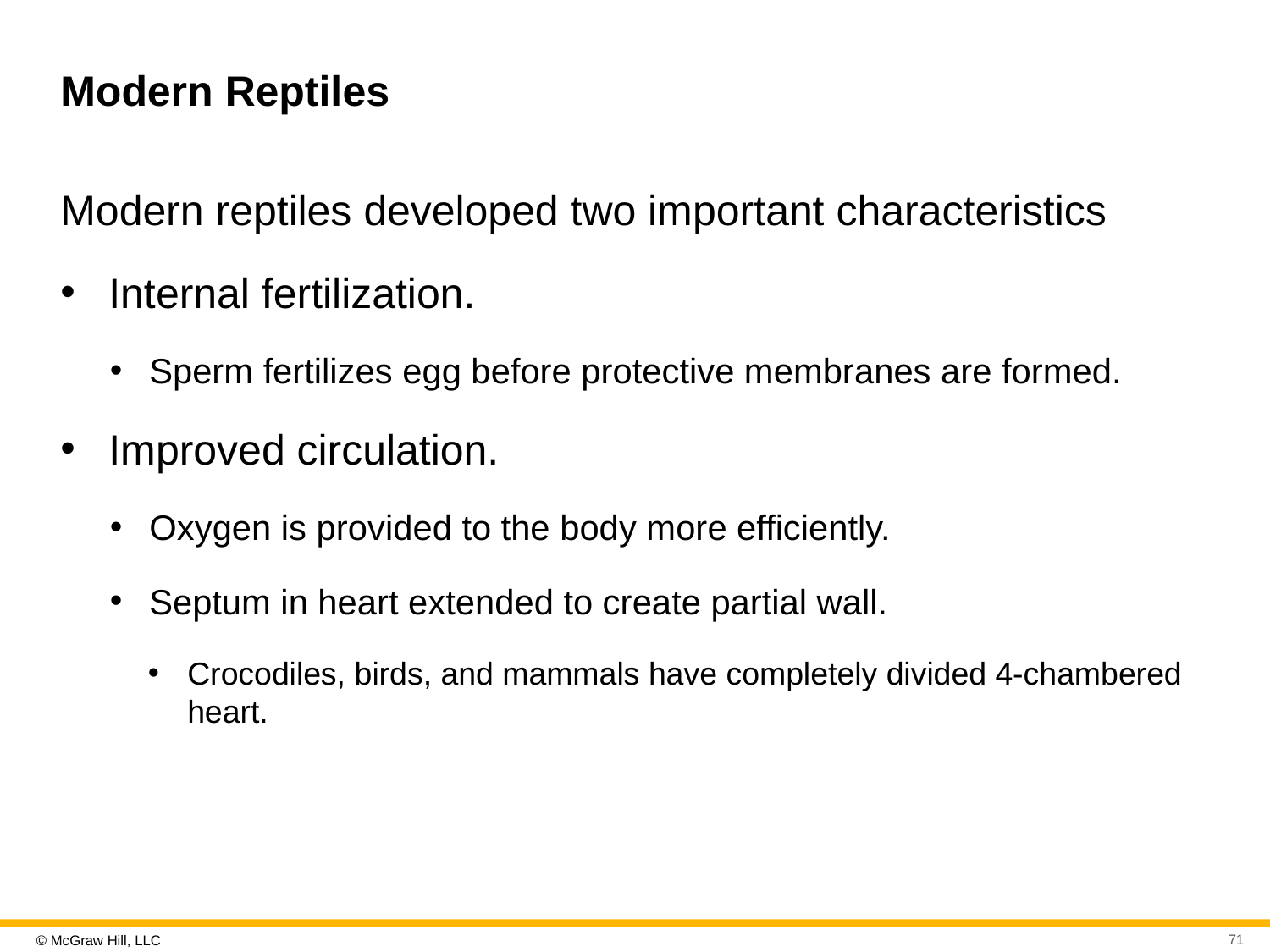

# Modern Reptiles
Modern reptiles developed two important characteristics
Internal fertilization.
Sperm fertilizes egg before protective membranes are formed.
Improved circulation.
Oxygen is provided to the body more efficiently.
Septum in heart extended to create partial wall.
Crocodiles, birds, and mammals have completely divided 4-chambered heart.
71